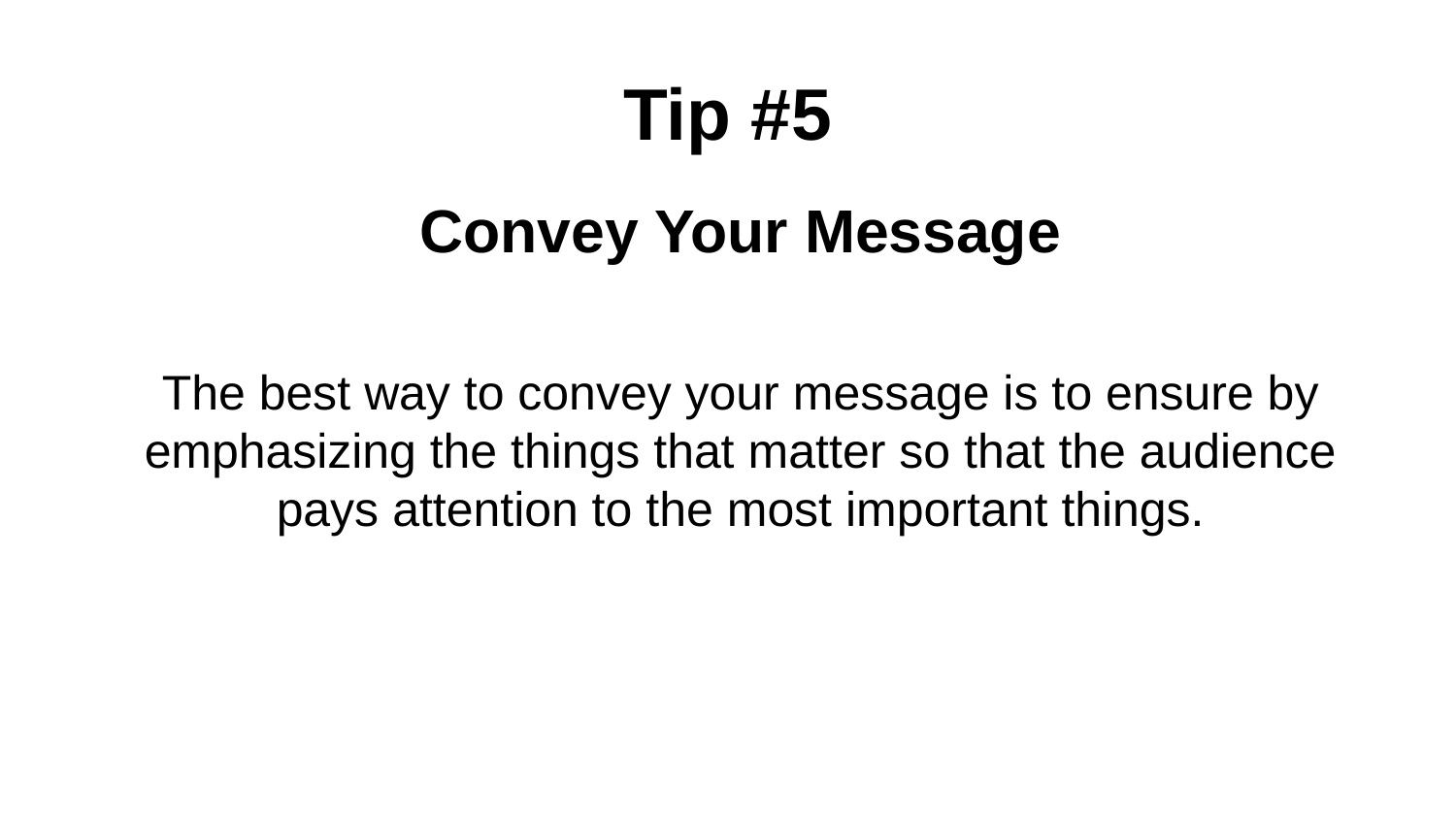

# Tip #5
Convey Your Message

The best way to convey your message is to ensure by emphasizing the things that matter so that the audience pays attention to the most important things.